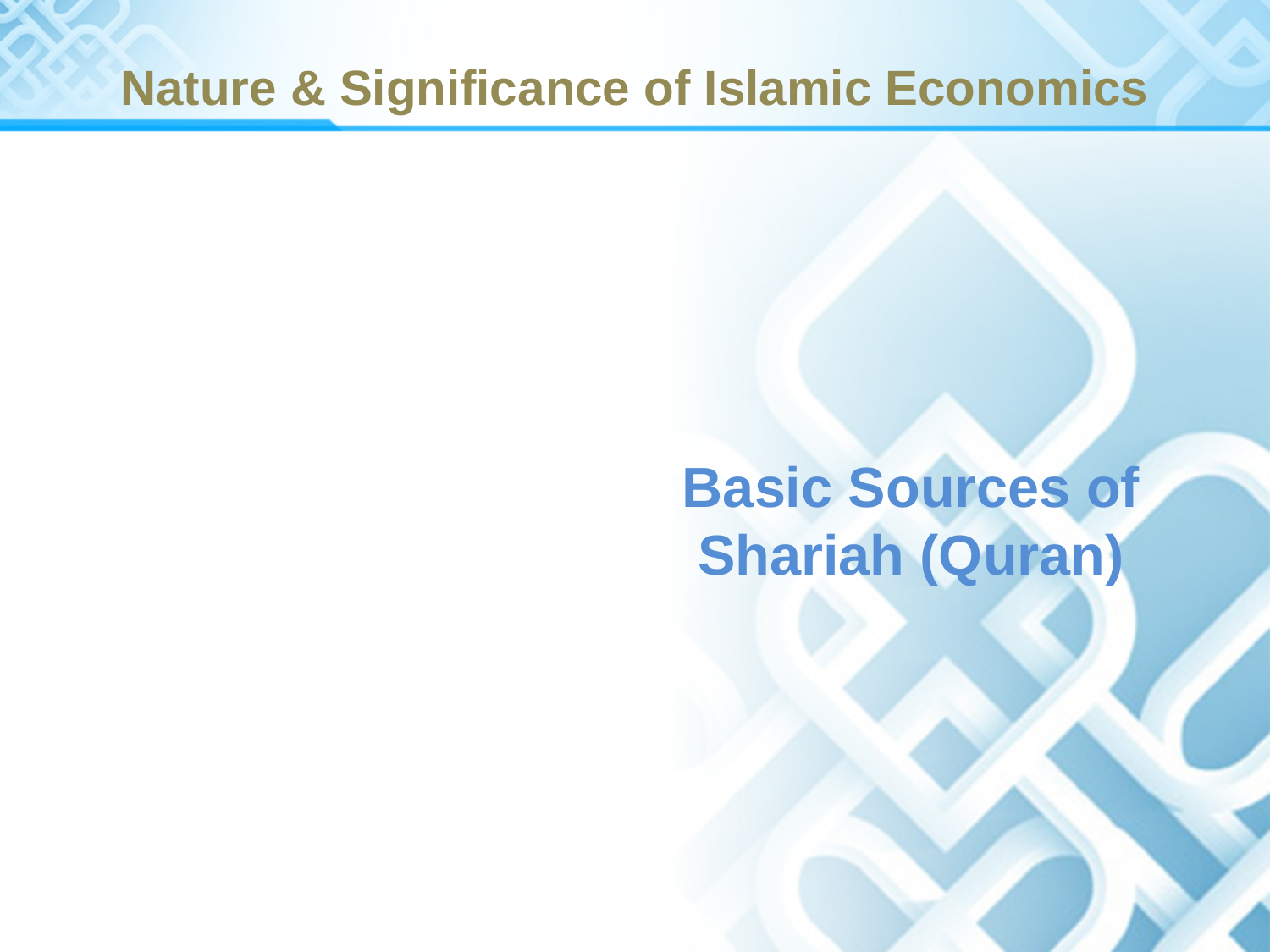

# Nature & Significance of Islamic Economics
Basic Sources of Shariah (Quran)